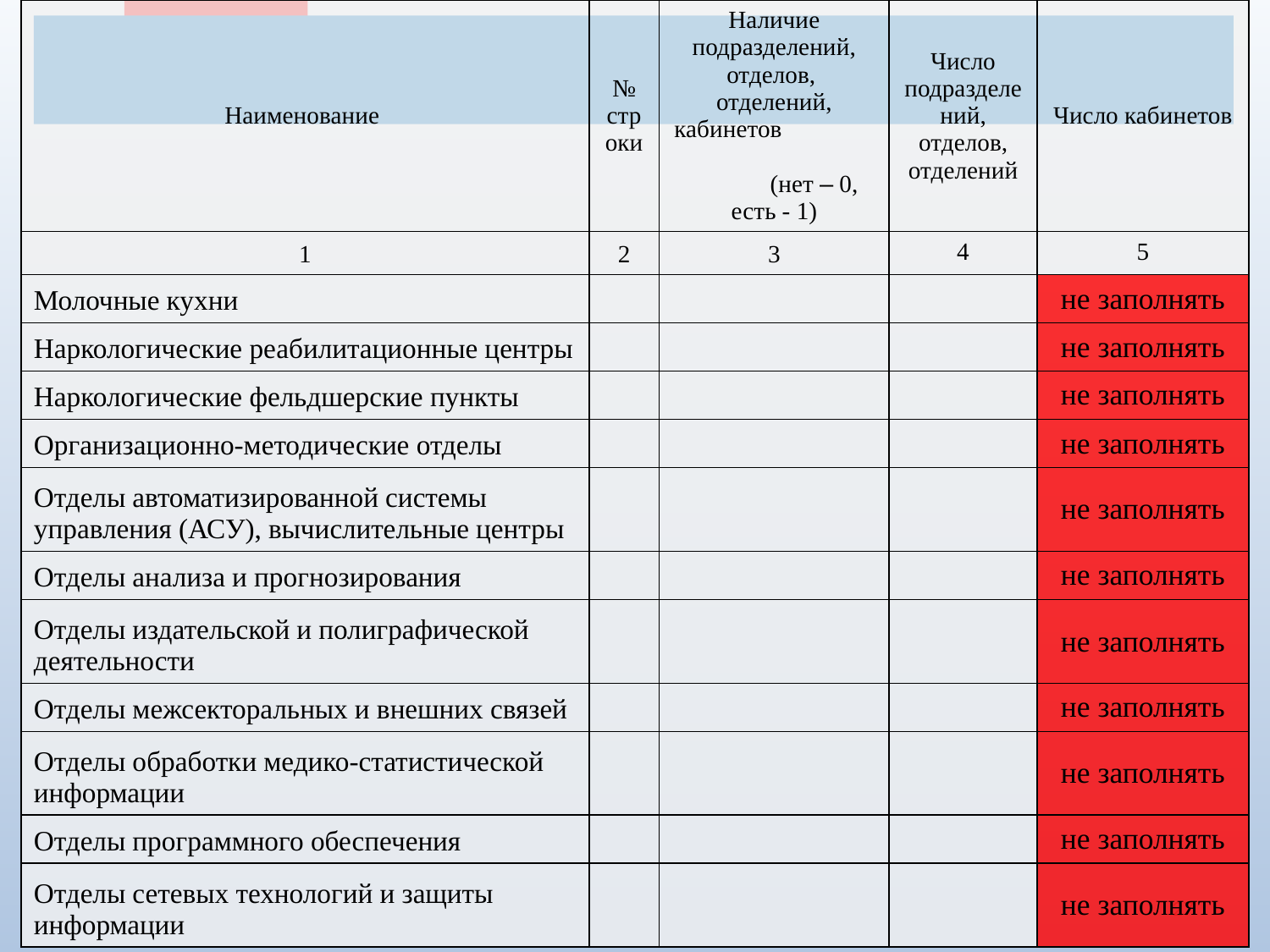

| Наименование | № строки | Наличие подразделений, отделов, отделений, кабинетов (нет – 0, есть - 1) | Число подразделений, отделов, отделений | Число кабинетов |
| --- | --- | --- | --- | --- |
| 1 | 2 | 3 | 4 | 5 |
| Молочные кухни |  |  |  | не заполнять |
| Наркологические реабилитационные центры |  |  |  | не заполнять |
| Наркологические фельдшерские пункты |  |  |  | не заполнять |
| Организационно-методические отделы |  |  |  | не заполнять |
| Отделы автоматизированной системы управления (АСУ), вычислительные центры |  |  |  | не заполнять |
| Отделы анализа и прогнозирования |  |  |  | не заполнять |
| Отделы издательской и полиграфической деятельности |  |  |  | не заполнять |
| Отделы межсекторальных и внешних связей |  |  |  | не заполнять |
| Отделы обработки медико-статистической информации |  |  |  | не заполнять |
| Отделы программного обеспечения |  |  |  | не заполнять |
| Отделы сетевых технологий и защиты информации |  |  |  | не заполнять |

27